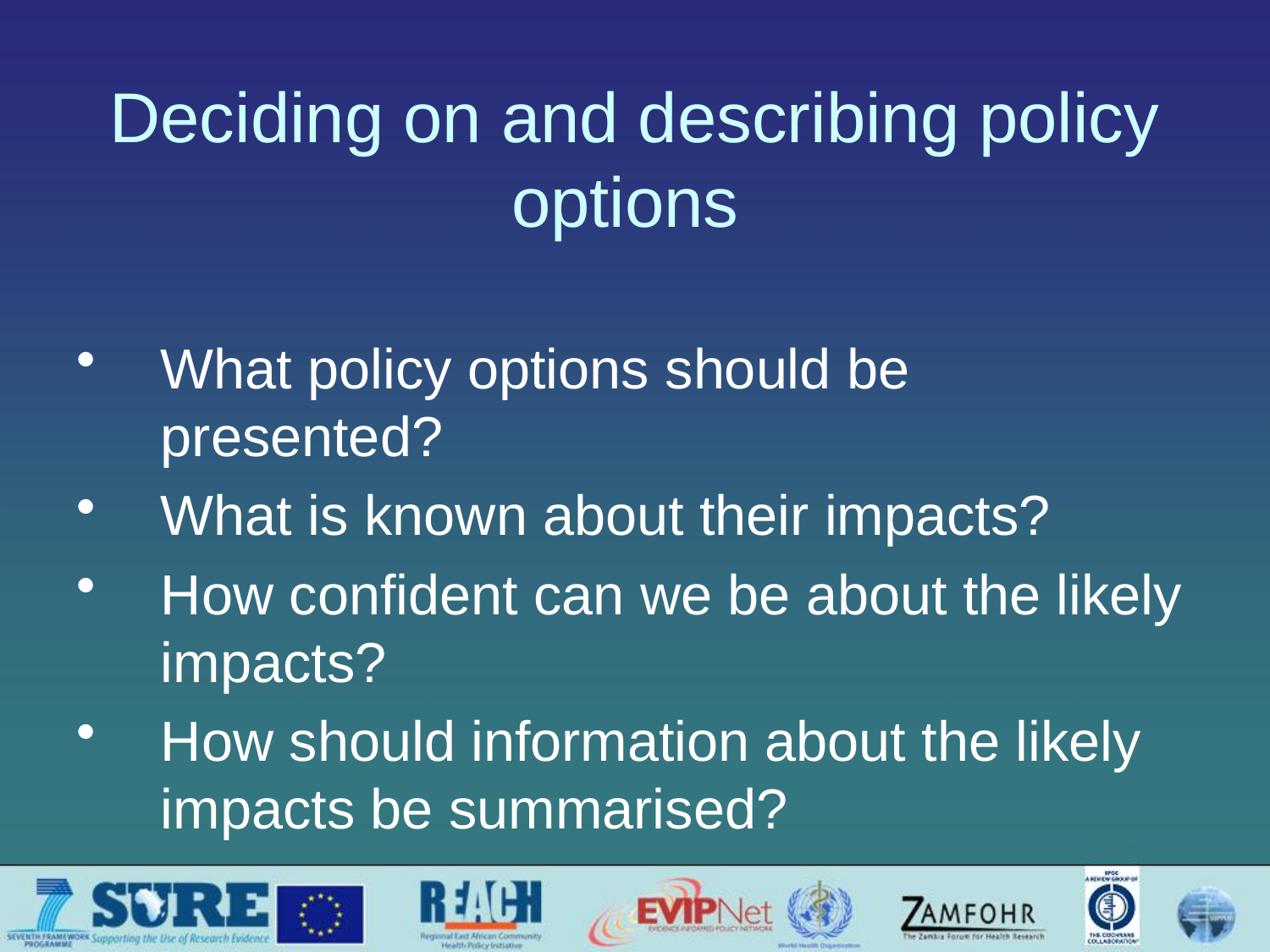

# Deciding on and describing policy options
What policy options should be presented?
What is known about their impacts?
How confident can we be about the likely impacts?
How should information about the likely impacts be summarised?